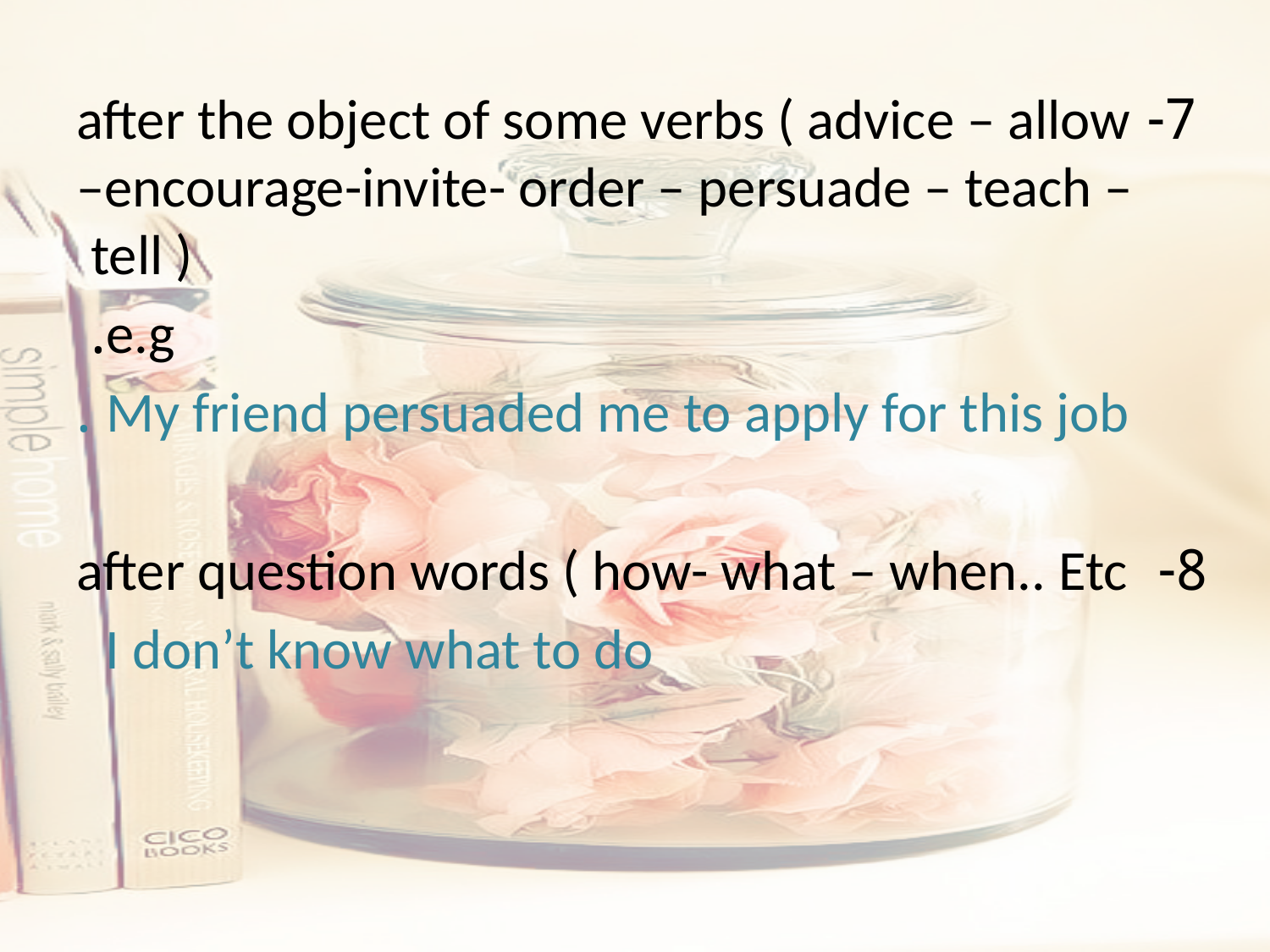

7- after the object of some verbs ( advice – allow –encourage-invite- order – persuade – teach – tell )
e.g.
My friend persuaded me to apply for this job .

8-  after question words ( how- what – when.. Etc
 I don’t know what to do